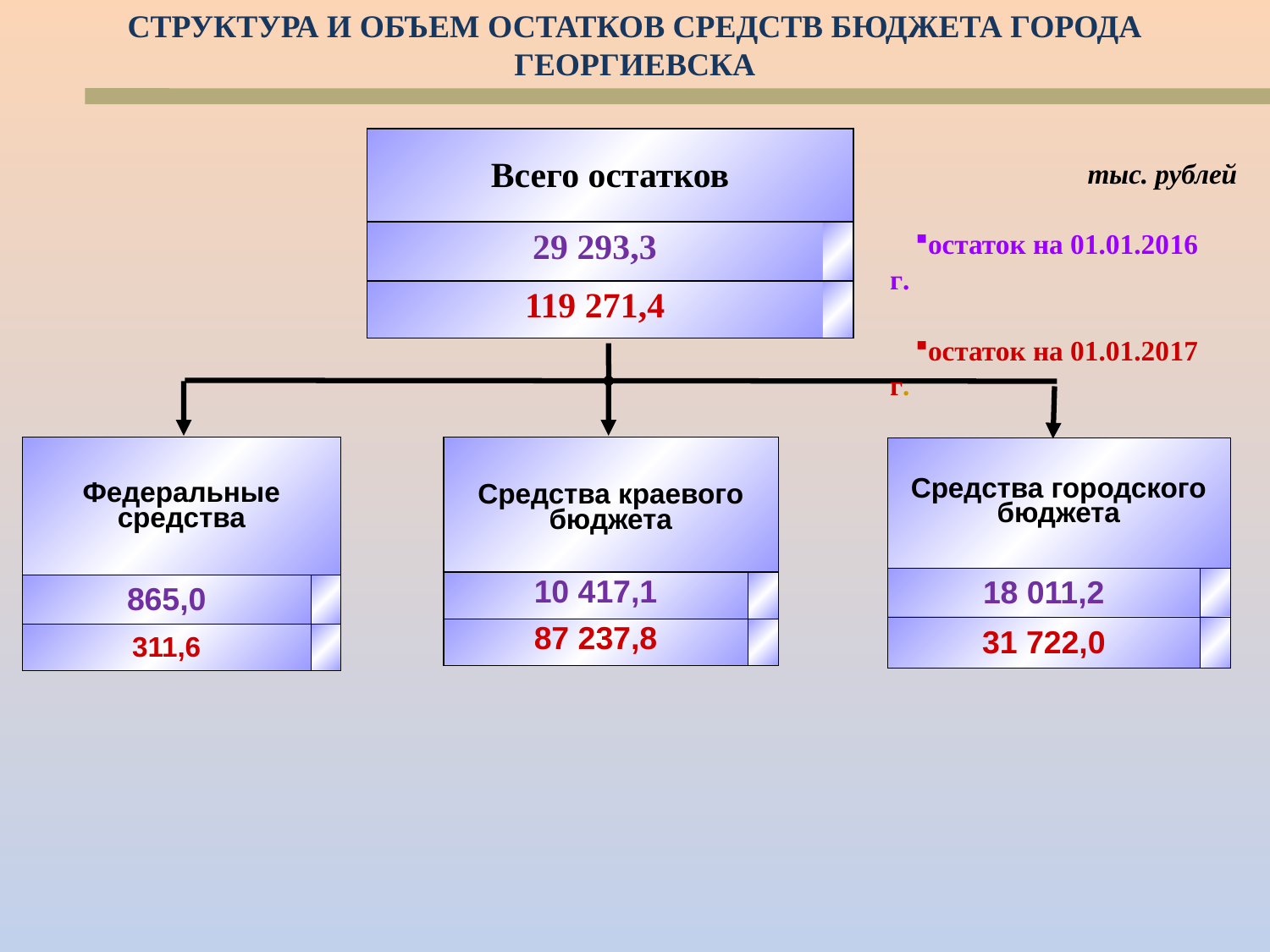

СТРУКТУРА И ОБЪЕМ ОСТАТКОВ СРЕДСТВ БЮДЖЕТА ГОРОДА ГЕОРГИЕВСКА
| Всего остатков |  |
| --- | --- |
| 29 293,3 |  |
| 119 271,4 |  |
тыс. рублей
остаток на 01.01.2016 г.

остаток на 01.01.2017 г.

| Федеральные средства |  |
| --- | --- |
| 865,0 |  |
| 311,6 |  |
| Средства краевого бюджета |  |
| --- | --- |
| 10 417,1 |  |
| 87 237,8 |  |
| Средства городского бюджета |  |
| --- | --- |
| 18 011,2 |  |
| 31 722,0 |  |